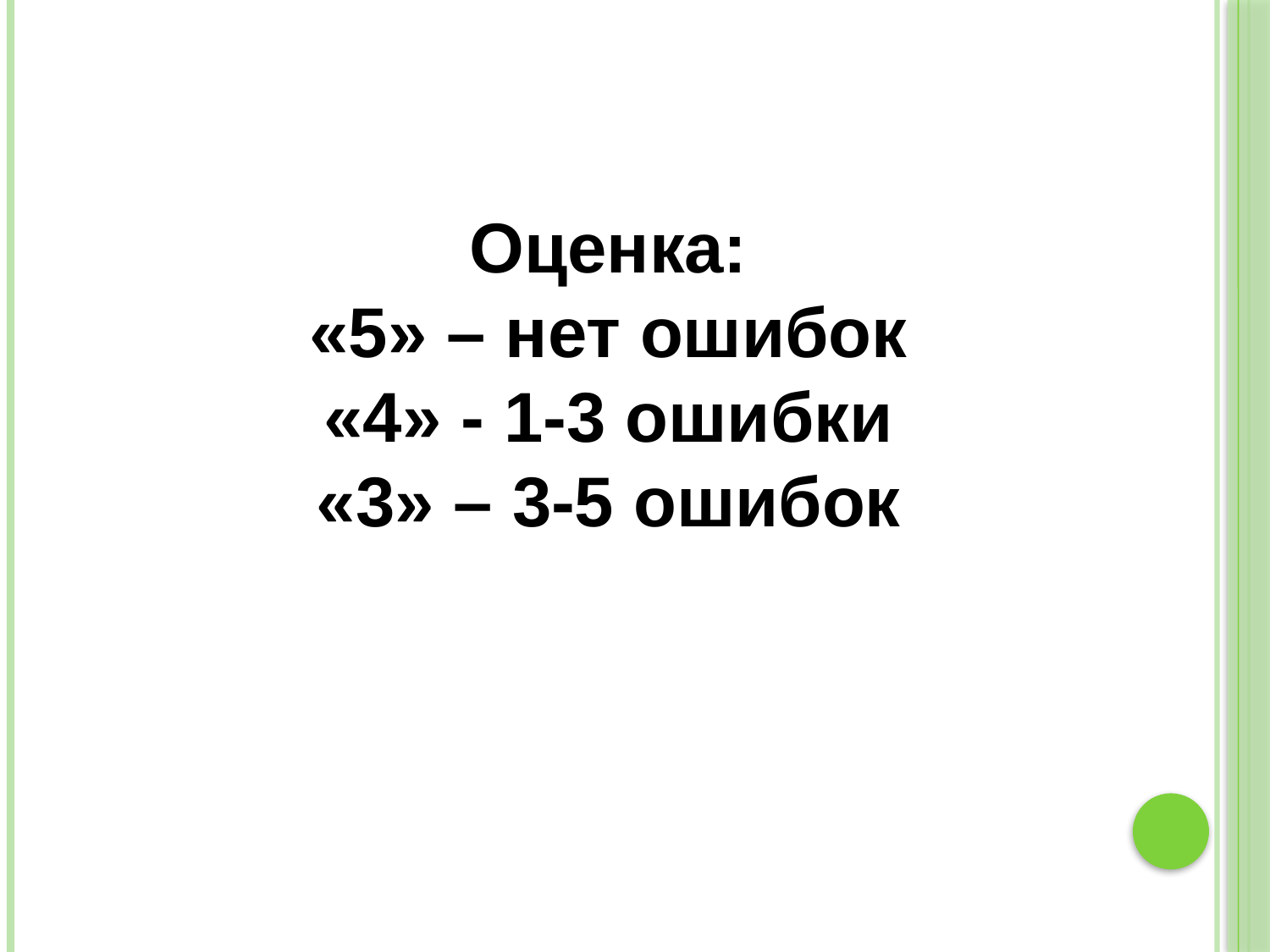

Оценка:
«5» – нет ошибок
«4» - 1-3 ошибки
«3» – 3-5 ошибок